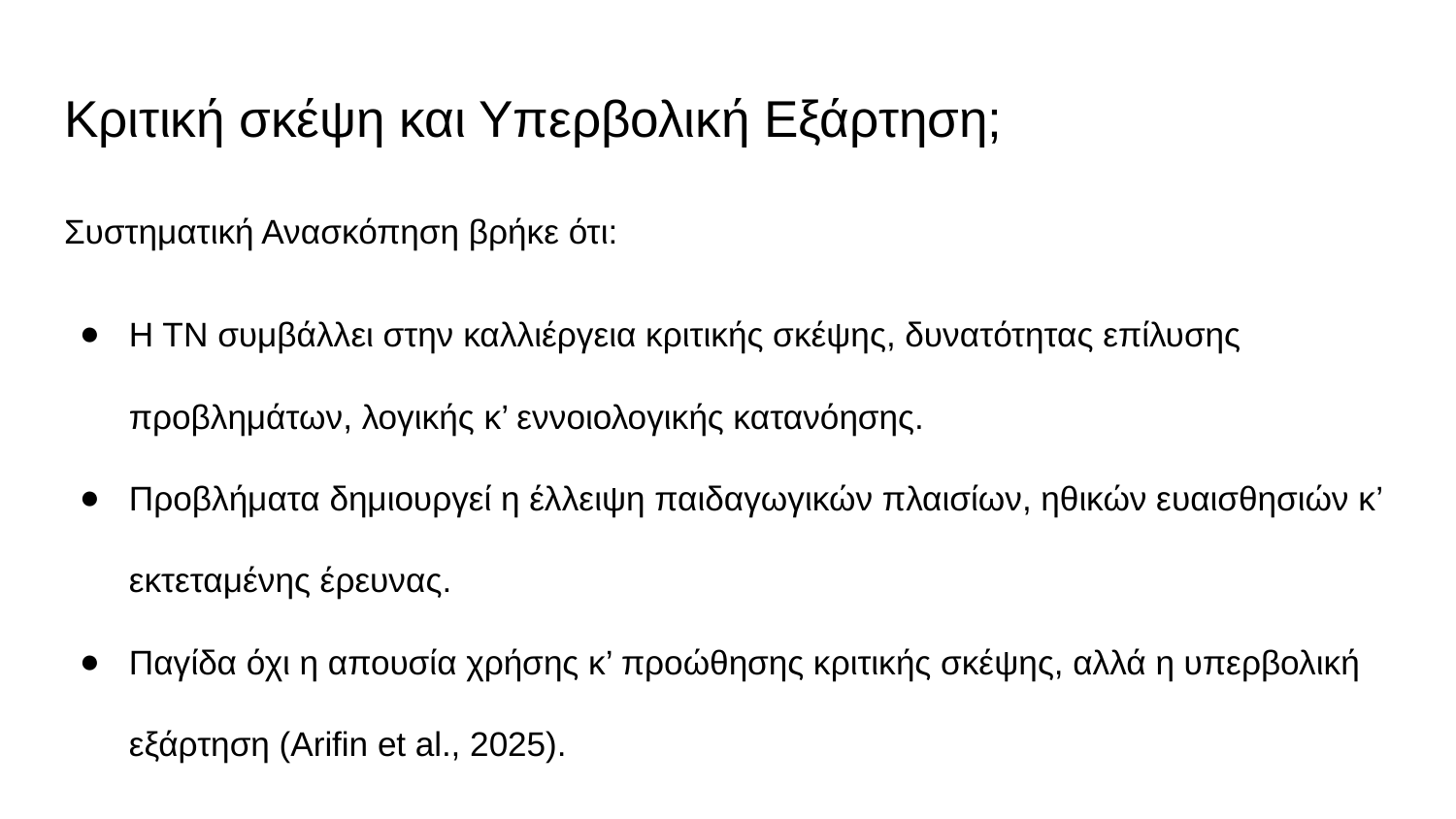

# Κριτική σκέψη και Υπερβολική Εξάρτηση;
Συστηματική Ανασκόπηση βρήκε ότι:
Η ΤΝ συμβάλλει στην καλλιέργεια κριτικής σκέψης, δυνατότητας επίλυσης προβλημάτων, λογικής κ’ εννοιολογικής κατανόησης.
Προβλήματα δημιουργεί η έλλειψη παιδαγωγικών πλαισίων, ηθικών ευαισθησιών κ’ εκτεταμένης έρευνας.
Παγίδα όχι η απουσία χρήσης κ’ προώθησης κριτικής σκέψης, αλλά η υπερβολική εξάρτηση (Arifin et al., 2025).